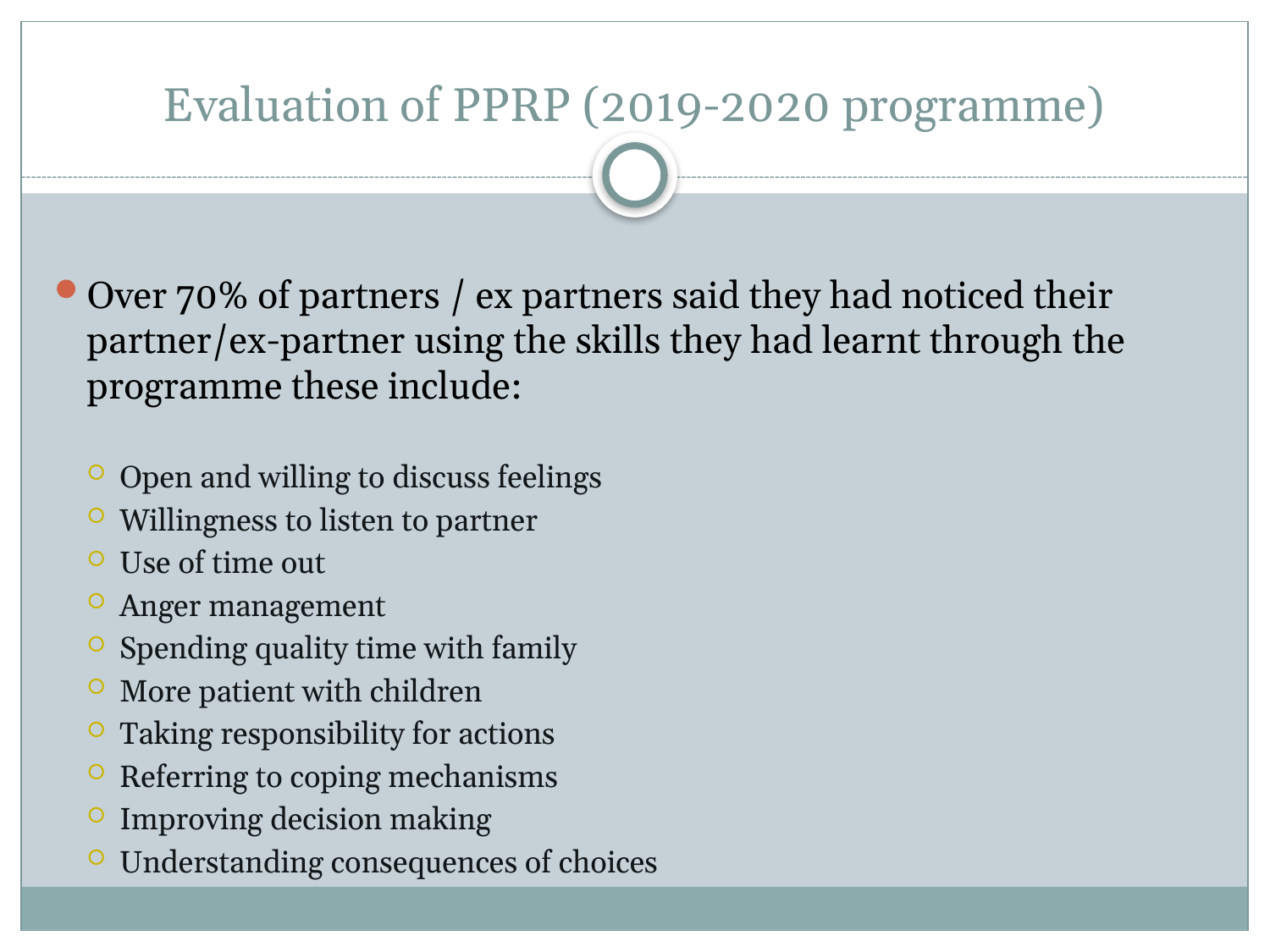

# Evaluation of PPRP (2019-2020 programme)

Over 70% of partners / ex partners said they had noticed their partner/ex-partner using the skills they had learnt through the programme these include:
Open and willing to discuss feelings
Willingness to listen to partner
Use of time out
Anger management
Spending quality time with family
More patient with children
Taking responsibility for actions
Referring to coping mechanisms
Improving decision making
Understanding consequences of choices